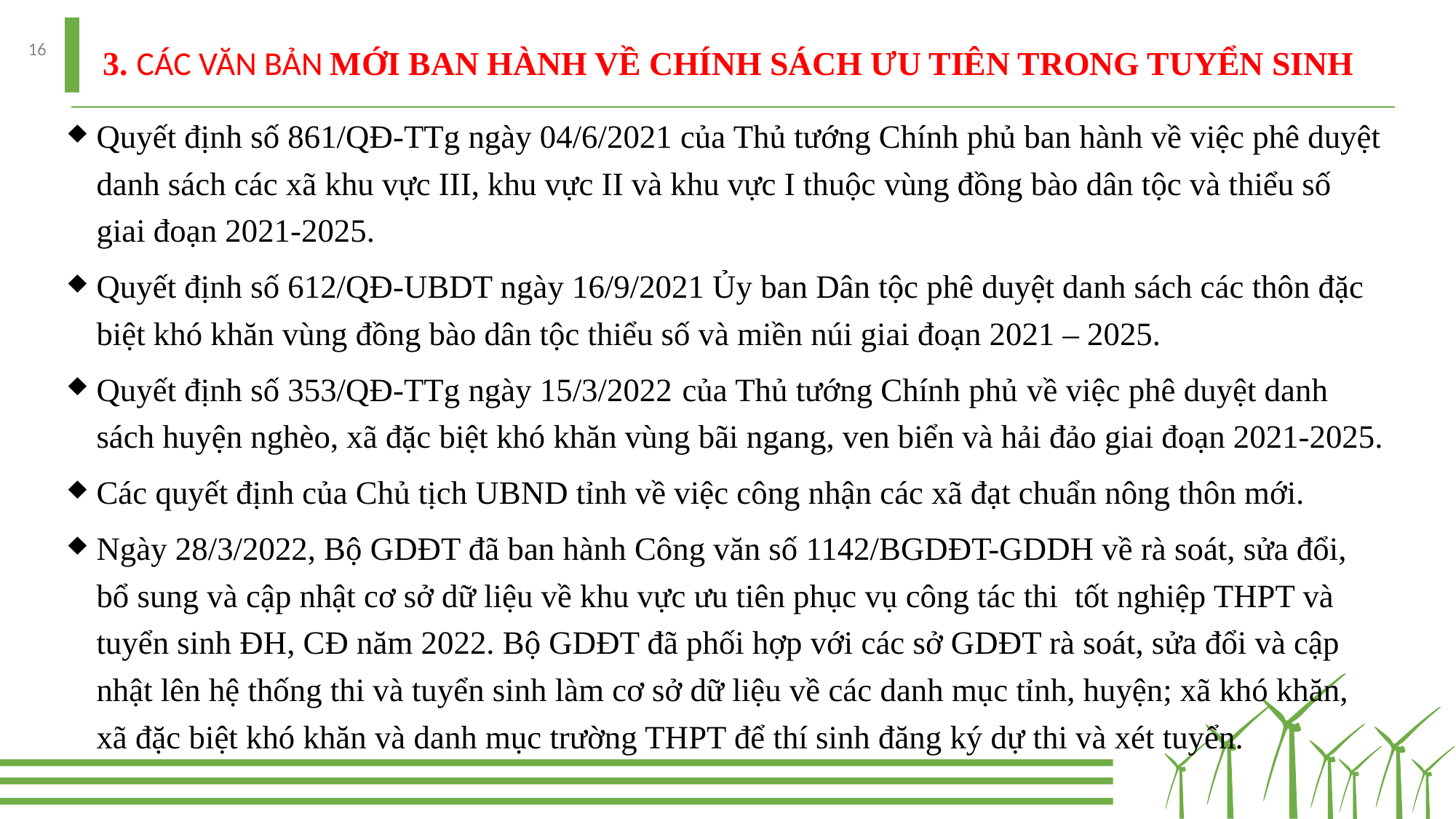

16
# 3. CÁC VĂN BẢN MỚI BAN HÀNH VỀ CHÍNH SÁCH ƯU TIÊN TRONG TUYỂN SINH
Quyết định số 861/QĐ-TTg ngày 04/6/2021 của Thủ tướng Chính phủ ban hành về việc phê duyệt danh sách các xã khu vực III, khu vực II và khu vực I thuộc vùng đồng bào dân tộc và thiểu số giai đoạn 2021-2025.
Quyết định số 612/QĐ-UBDT ngày 16/9/2021 Ủy ban Dân tộc phê duyệt danh sách các thôn đặc biệt khó khăn vùng đồng bào dân tộc thiểu số và miền núi giai đoạn 2021 – 2025.
Quyết định số 353/QĐ-TTg ngày 15/3/2022 của Thủ tướng Chính phủ về việc phê duyệt danh sách huyện nghèo, xã đặc biệt khó khăn vùng bãi ngang, ven biển và hải đảo giai đoạn 2021-2025.
Các quyết định của Chủ tịch UBND tỉnh về việc công nhận các xã đạt chuẩn nông thôn mới.
Ngày 28/3/2022, Bộ GDĐT đã ban hành Công văn số 1142/BGDĐT-GDDH về rà soát, sửa đổi, bổ sung và cập nhật cơ sở dữ liệu về khu vực ưu tiên phục vụ công tác thi  tốt nghiệp THPT và tuyển sinh ĐH, CĐ năm 2022. Bộ GDĐT đã phối hợp với các sở GDĐT rà soát, sửa đổi và cập nhật lên hệ thống thi và tuyển sinh làm cơ sở dữ liệu về các danh mục tỉnh, huyện; xã khó khăn, xã đặc biệt khó khăn và danh mục trường THPT để thí sinh đăng ký dự thi và xét tuyển.